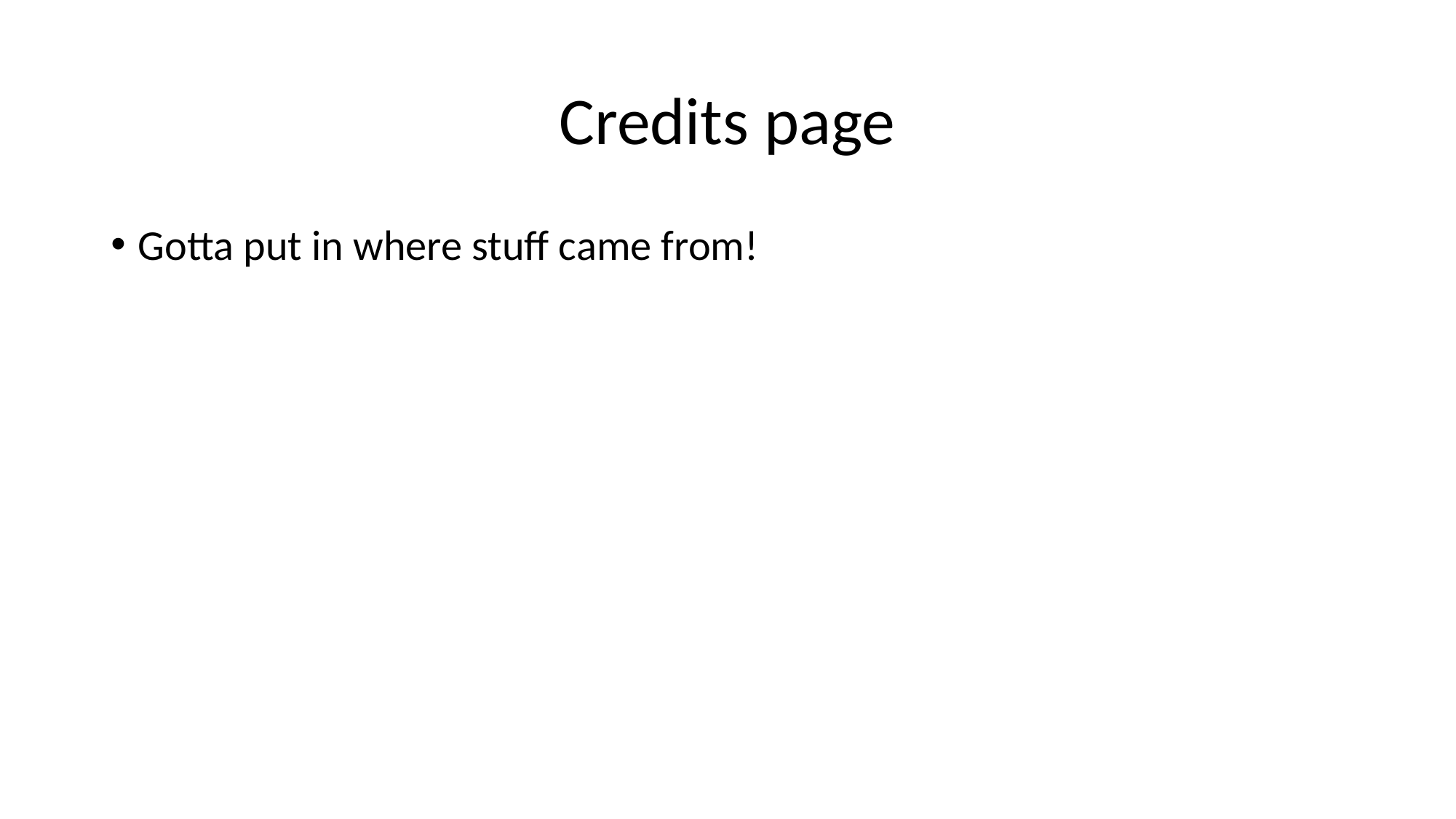

# Credits page
Gotta put in where stuff came from!